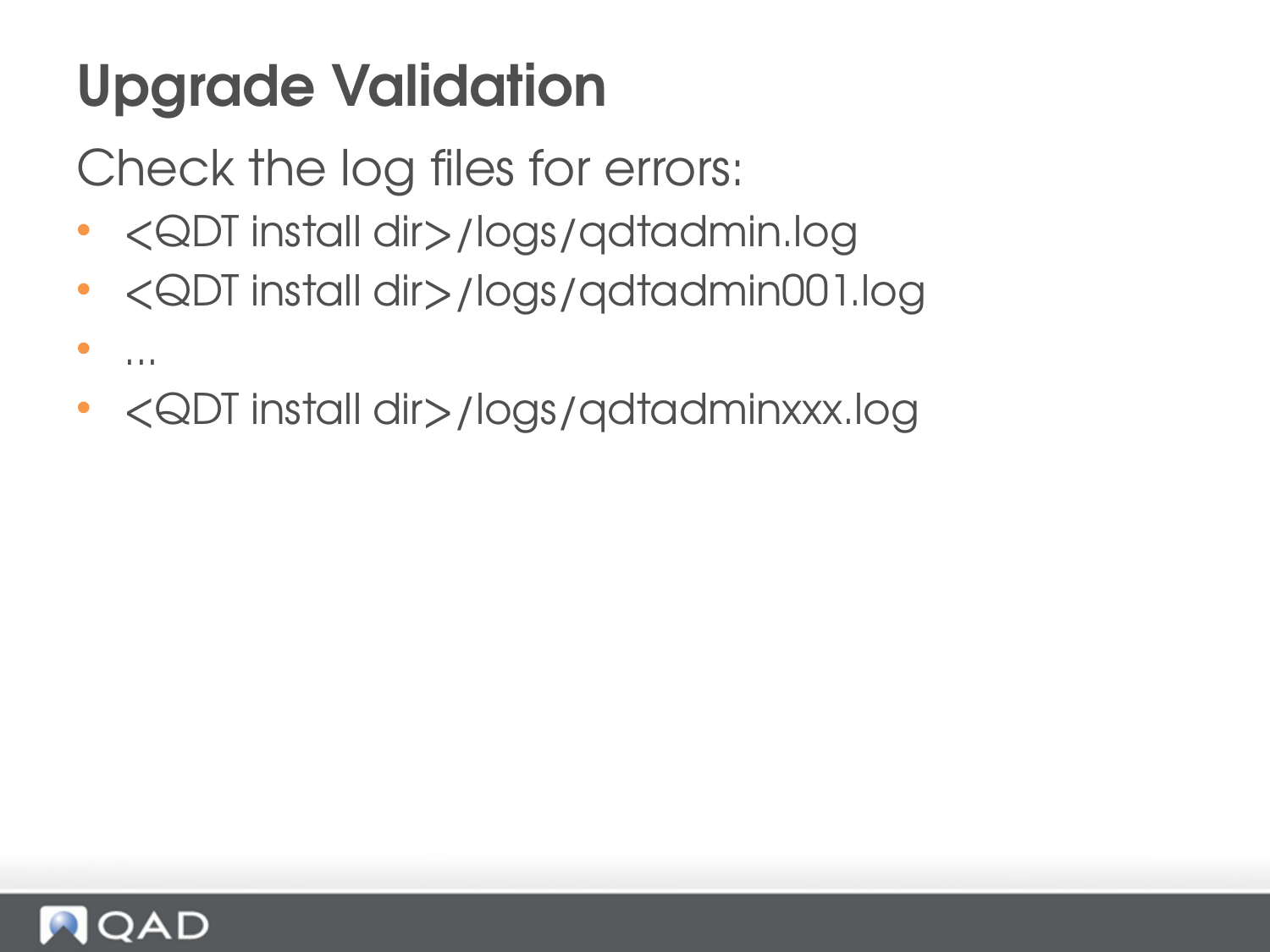

# Upgrade Validation
Check the log files for errors:
<QDT install dir>/logs/qdtadmin.log
<QDT install dir>/logs/qdtadmin001.log
...
<QDT install dir>/logs/qdtadminxxx.log